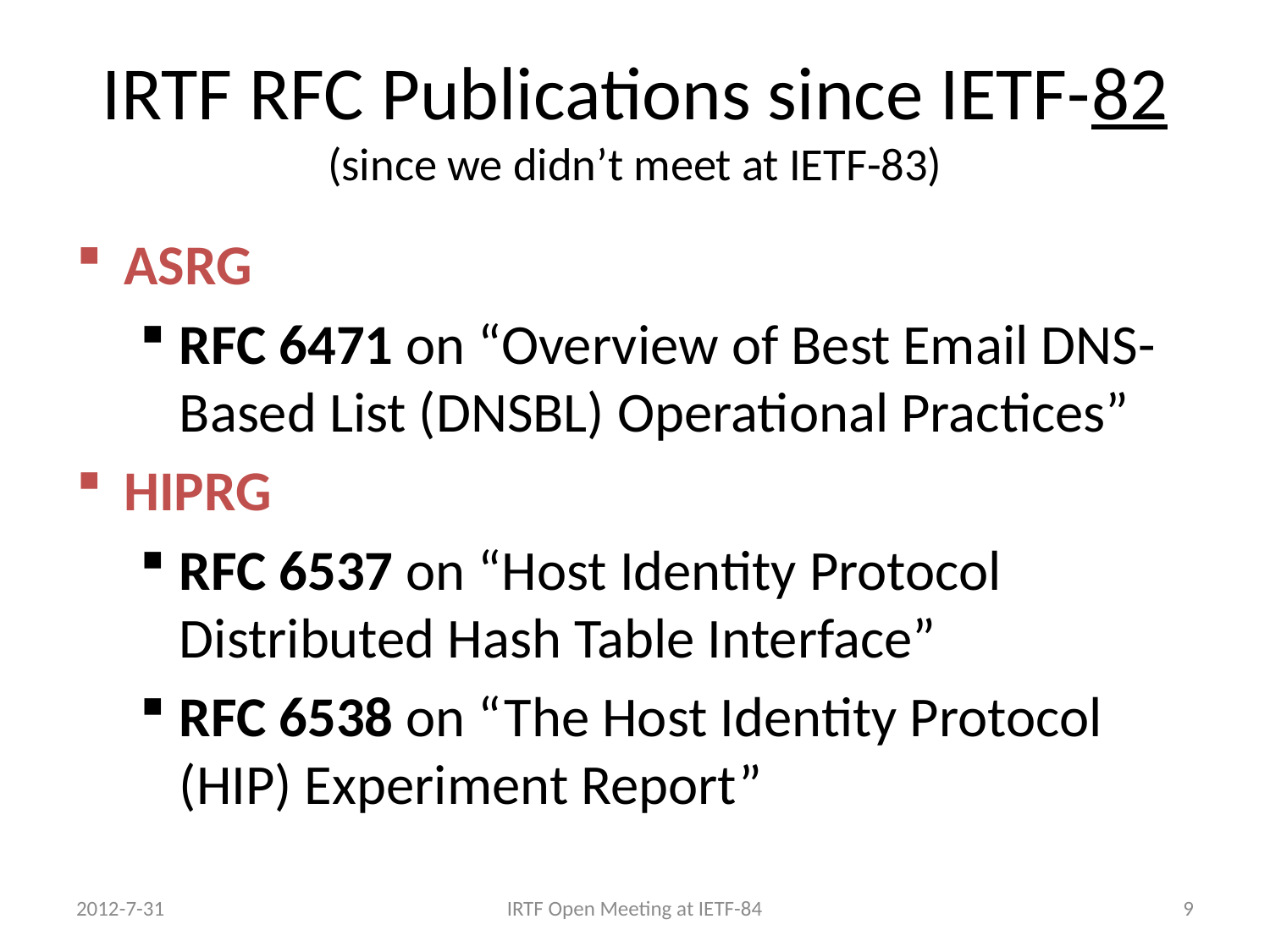

# IRTF RFC Publications since IETF-82 (since we didn’t meet at IETF-83)
ASRG
RFC 6471 on “Overview of Best Email DNS-Based List (DNSBL) Operational Practices”
HIPRG
RFC 6537 on “Host Identity Protocol Distributed Hash Table Interface”
RFC 6538 on “The Host Identity Protocol (HIP) Experiment Report”

2012-7-31
IRTF Open Meeting at IETF-84
9